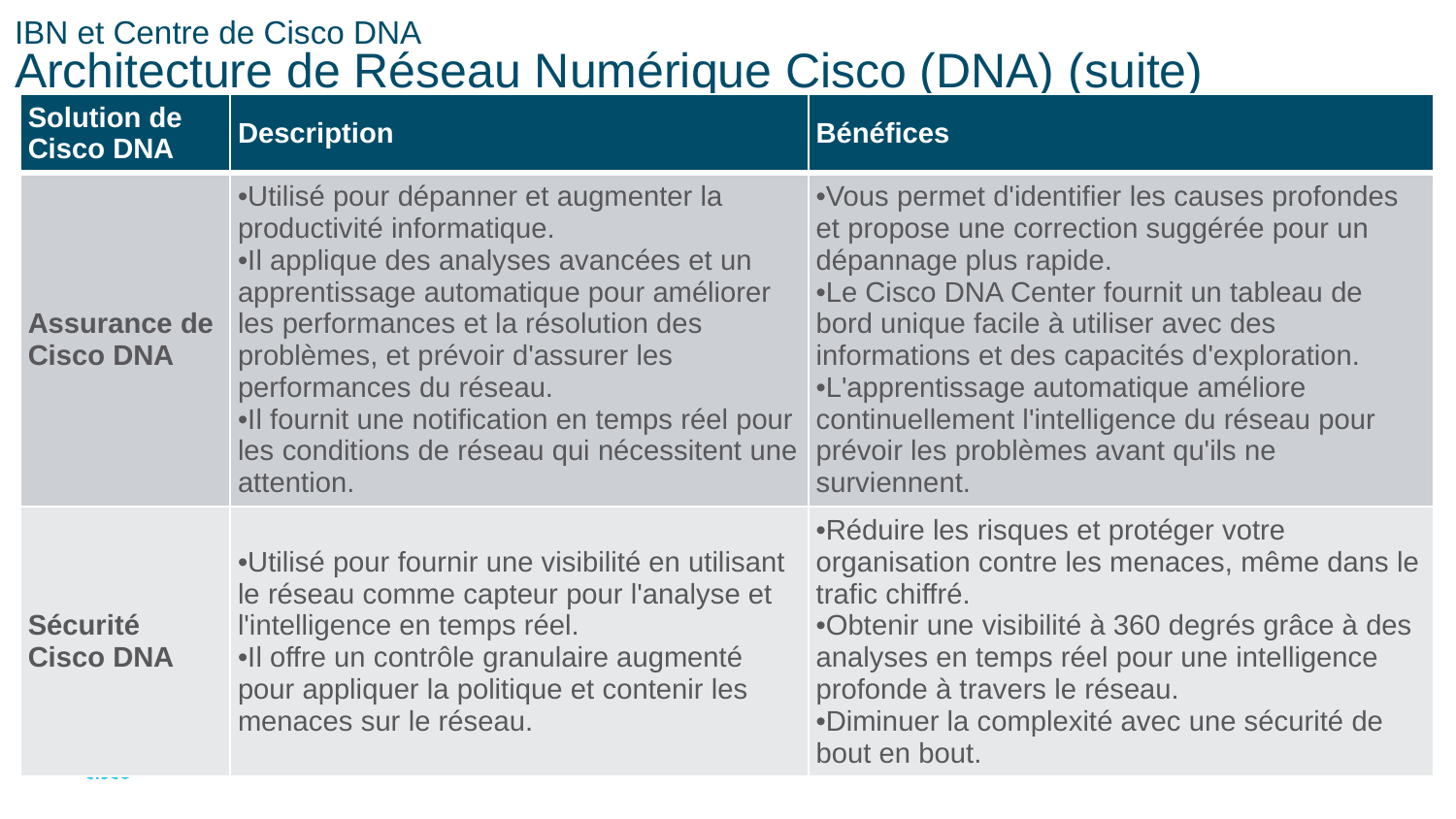

# IBN et Centre de Cisco DNA Architecture de Réseau Numérique Cisco (DNA) (suite)
| Solution de Cisco DNA | Description | Bénéfices |
| --- | --- | --- |
| Assurance de Cisco DNA | Utilisé pour dépanner et augmenter la productivité informatique. Il applique des analyses avancées et un apprentissage automatique pour améliorer les performances et la résolution des problèmes, et prévoir d'assurer les performances du réseau. Il fournit une notification en temps réel pour les conditions de réseau qui nécessitent une attention. | Vous permet d'identifier les causes profondes et propose une correction suggérée pour un dépannage plus rapide. Le Cisco DNA Center fournit un tableau de bord unique facile à utiliser avec des informations et des capacités d'exploration. L'apprentissage automatique améliore continuellement l'intelligence du réseau pour prévoir les problèmes avant qu'ils ne surviennent. |
| Sécurité Cisco DNA | Utilisé pour fournir une visibilité en utilisant le réseau comme capteur pour l'analyse et l'intelligence en temps réel. Il offre un contrôle granulaire augmenté pour appliquer la politique et contenir les menaces sur le réseau. | Réduire les risques et protéger votre organisation contre les menaces, même dans le trafic chiffré. Obtenir une visibilité à 360 degrés grâce à des analyses en temps réel pour une intelligence profonde à travers le réseau. Diminuer la complexité avec une sécurité de bout en bout. |